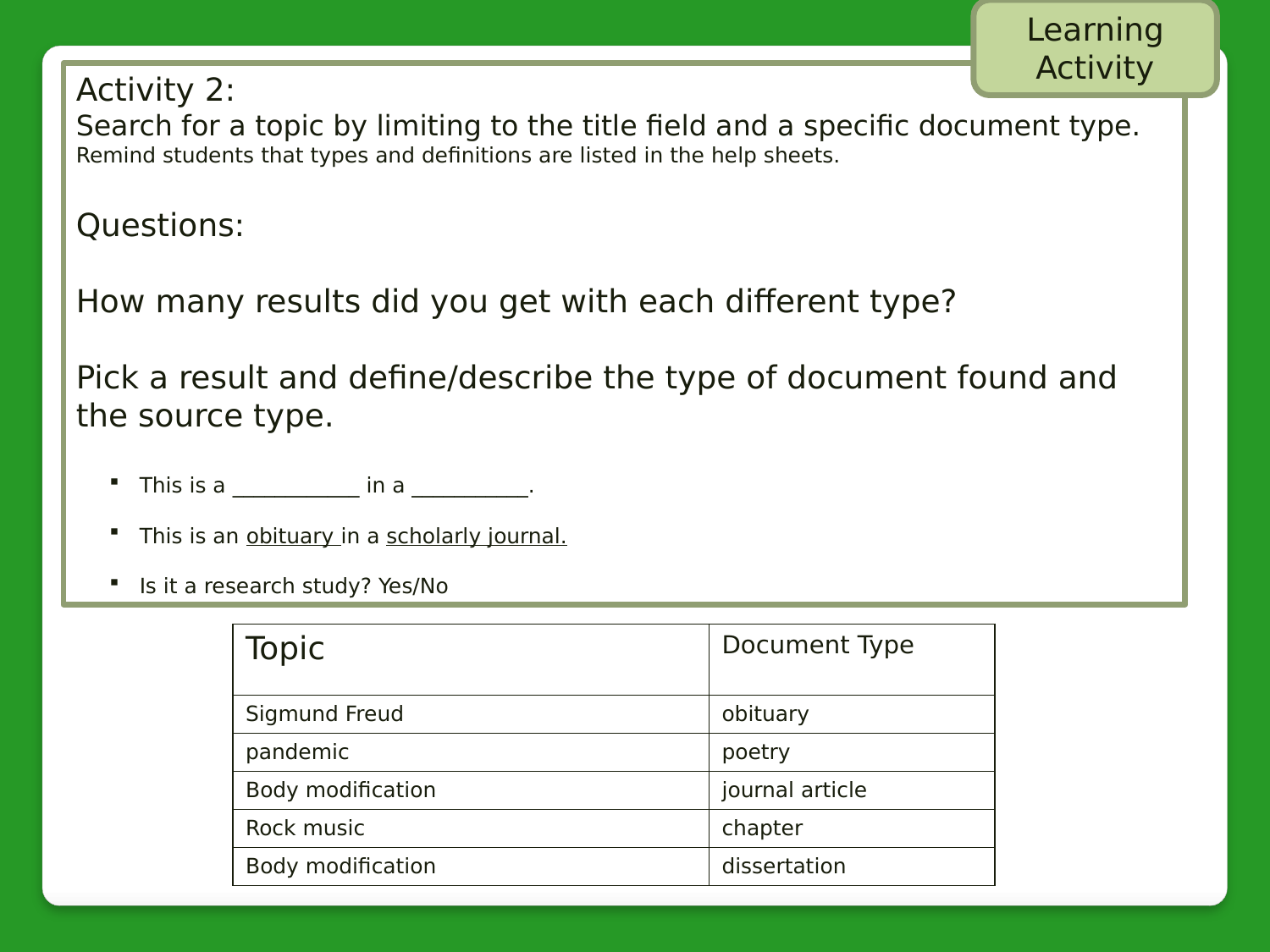

Learning Activity
Activity 2:
Search for a topic by limiting to the title field and a specific document type.
Remind students that types and definitions are listed in the help sheets.

Questions:

How many results did you get with each different type?

Pick a result and define/describe the type of document found and the source type.

This is a ____________ in a ___________.

This is an obituary in a scholarly journal.

Is it a research study? Yes/No
| Topic | Document Type |
| --- | --- |
| Sigmund Freud | obituary |
| pandemic | poetry |
| Body modification | journal article |
| Rock music | chapter |
| Body modification | dissertation |